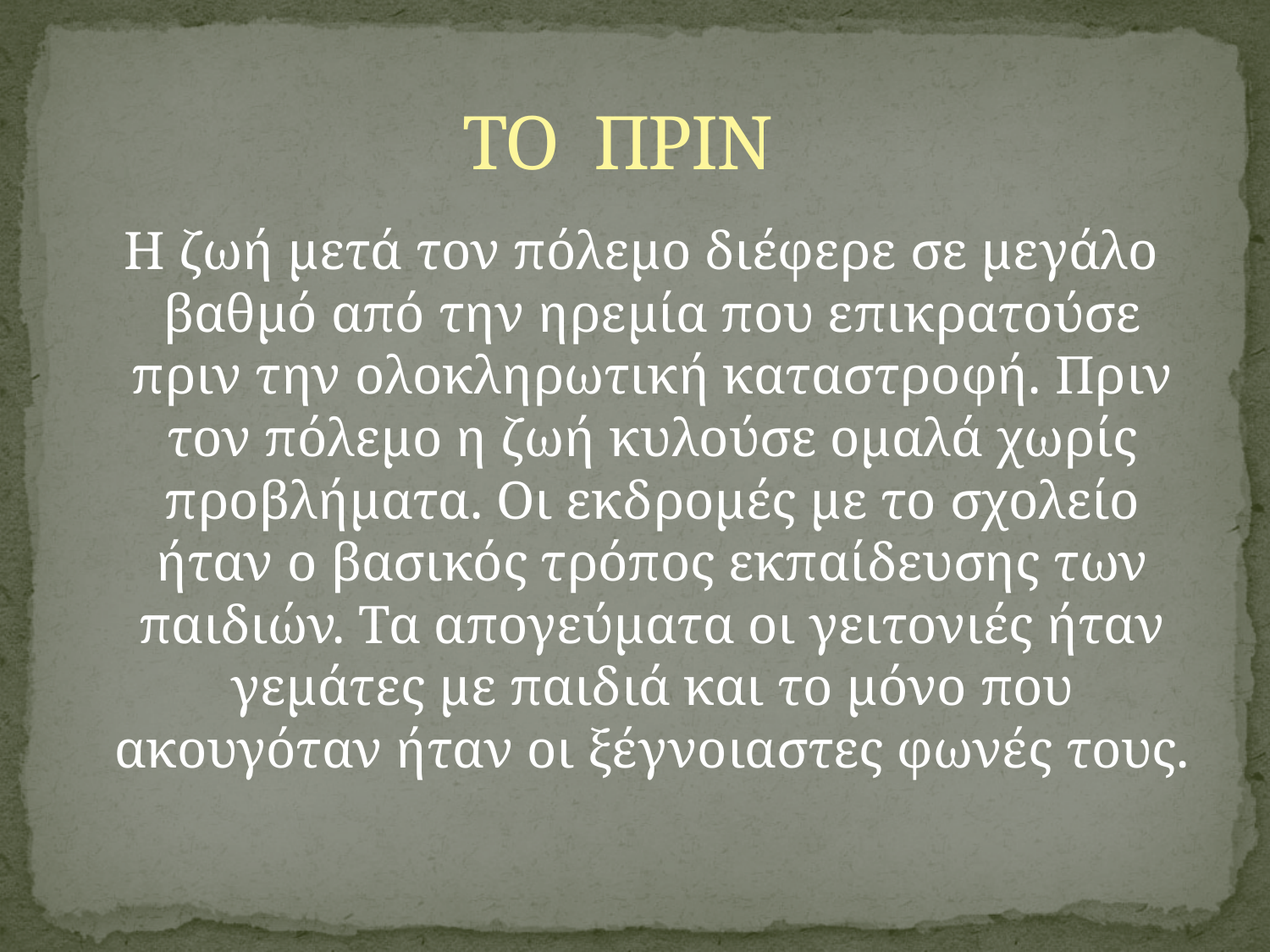

# ΤΟ  ΠΡΙΝ
 Η ζωή μετά τον πόλεμο διέφερε σε μεγάλο βαθμό από την ηρεμία που επικρατούσε πριν την ολοκληρωτική καταστροφή. Πριν τον πόλεμο η ζωή κυλούσε ομαλά χωρίς προβλήματα. Οι εκδρομές με το σχολείο ήταν ο βασικός τρόπος εκπαίδευσης των παιδιών. Τα απογεύματα οι γειτονιές ήταν γεμάτες με παιδιά και το μόνο που ακουγόταν ήταν οι ξέγνοιαστες φωνές τους.